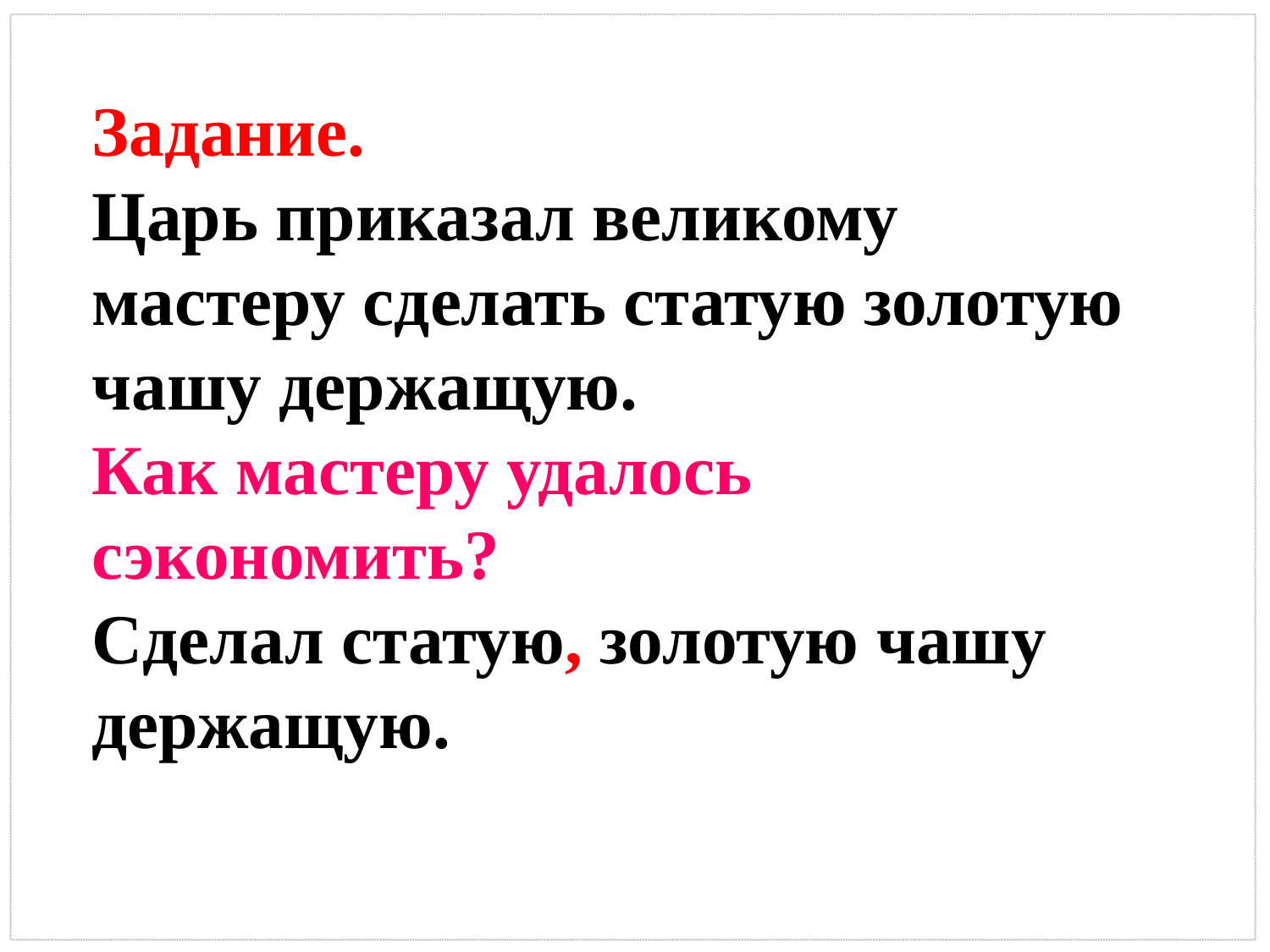

Задание.
Царь приказал великому мастеру сделать статую золотую чашу держащую.
Как мастеру удалось сэкономить?
Сделал статую, золотую чашу держащую.